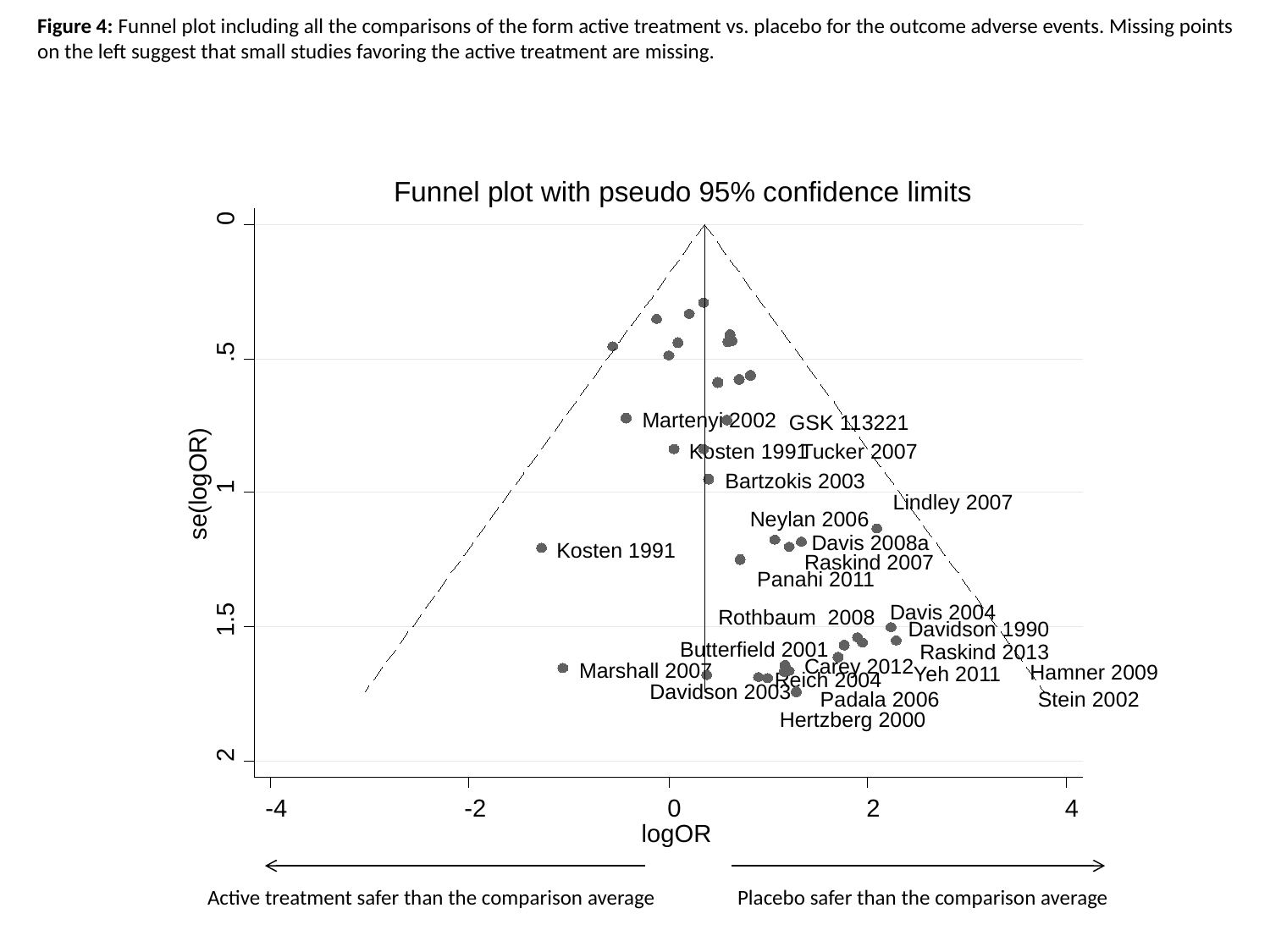

Figure 4: Funnel plot including all the comparisons of the form active treatment vs. placebo for the outcome adverse events. Missing points on the left suggest that small studies favoring the active treatment are missing.

Funnel plot with pseudo 95% confidence limits
0

.5

Martenyi 2002
GSK 113221

Kosten 1991
Tucker 2007

se(logOR)
Bartzokis 2003
1

Lindley 2007

Neylan 2006

Davis 2008a

Kosten 1991

Raskind 2007

Panahi 2011

Davis 2004
1.5
Rothbaum  2008

Davidson 1990

Butterfield 2001

Raskind 2013

Carey 2012
Marshall 2007
Hamner 2009

Yeh 2011

Reich 2004

Davidson 2003

Padala 2006
Stein 2002

Hertzberg 2000
2

-4
-2
0
2
4
logOR
Active treatment safer than the comparison average
Placebo safer than the comparison average